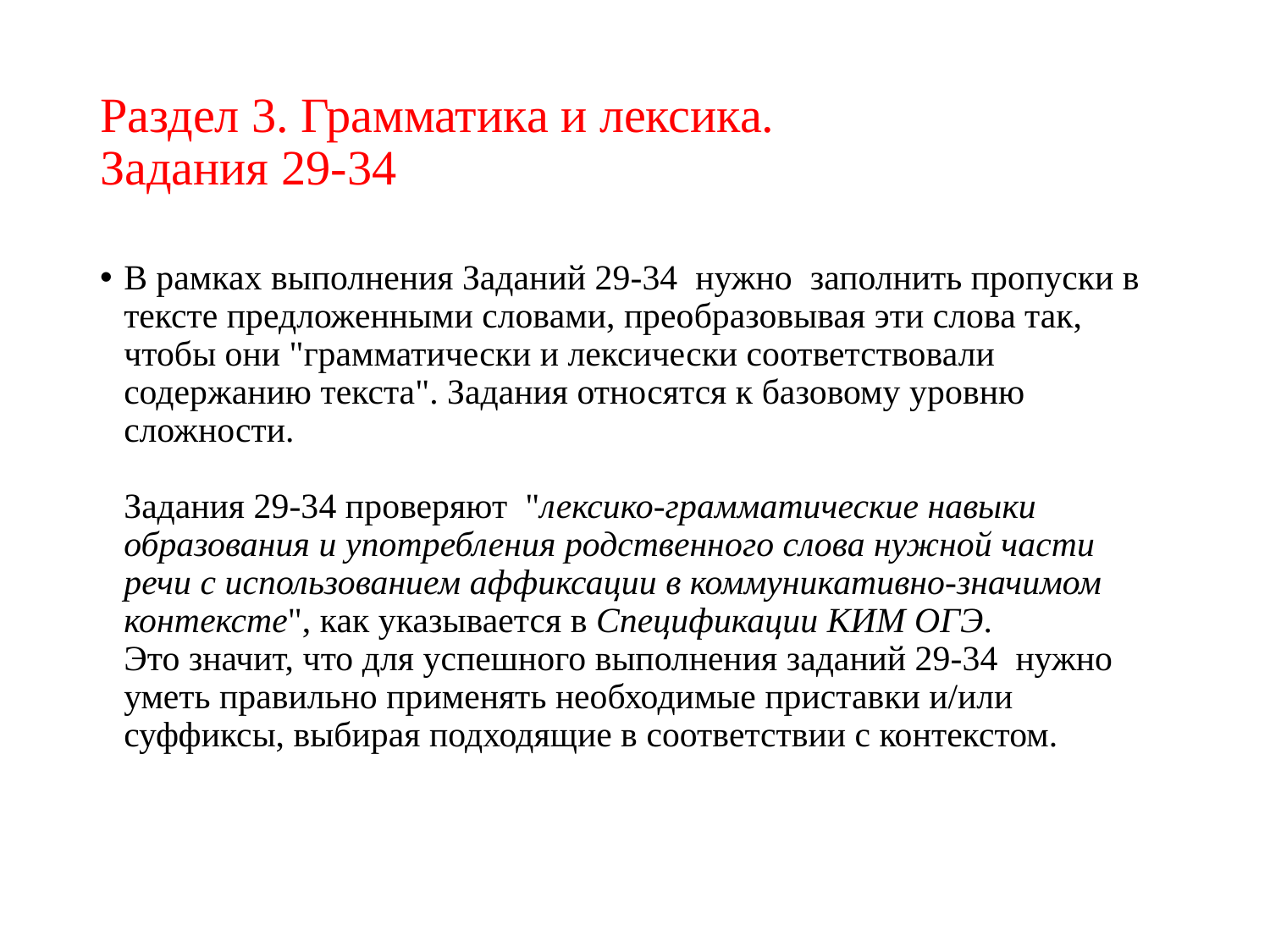

# Раздел 3. Грамматика и лексика. Задания 29-34
В рамках выполнения Заданий 29-34  нужно  заполнить пропуски в тексте предложенными словами, преобразовывая эти слова так, чтобы они "грамматически и лексически соответствовали содержанию текста". Задания относятся к базовому уровню сложности.
Задания 29-34 проверяют  "лексико-грамматические навыки образования и употребления родственного слова нужной части речи с использованием аффиксации в коммуникативно-значимом контексте", как указывается в Спецификации КИМ ОГЭ.
Это значит, что для успешного выполнения заданий 29-34  нужно уметь правильно применять необходимые приставки и/или суффиксы, выбирая подходящие в соответствии с контекстом.